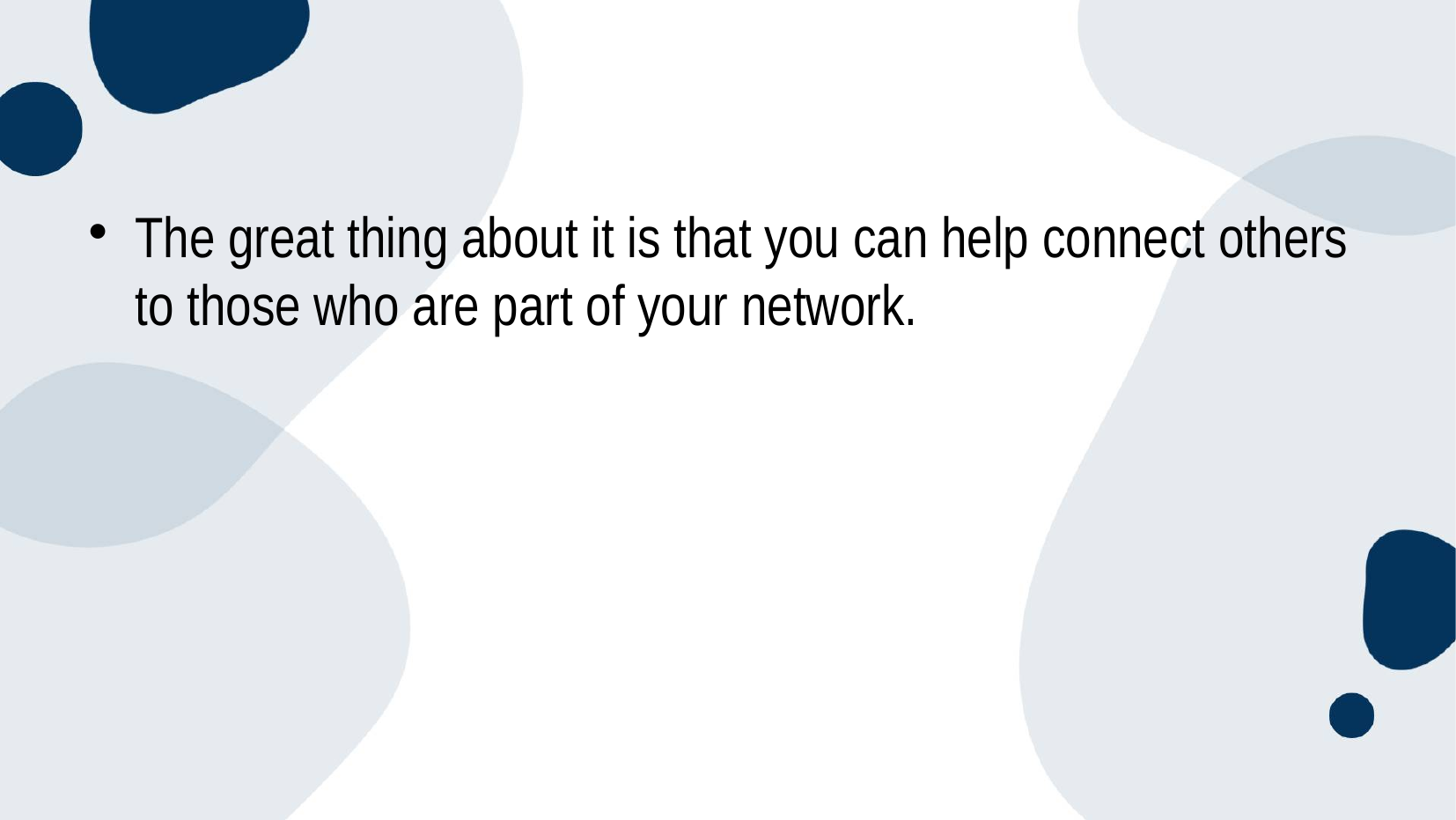

#
The great thing about it is that you can help connect others to those who are part of your network.